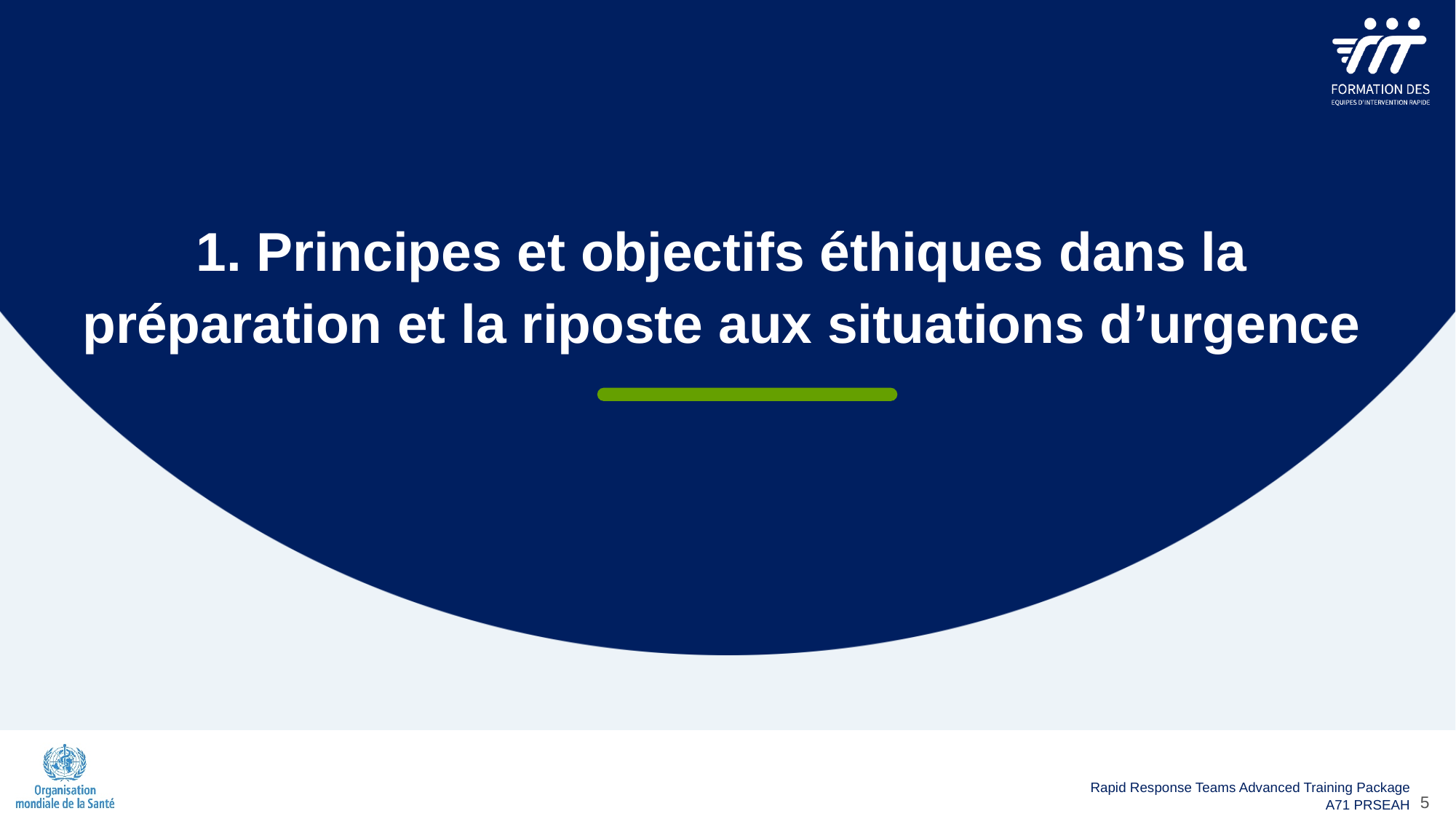

1. Principes et objectifs éthiques dans la préparation et la riposte aux situations d’urgence
5